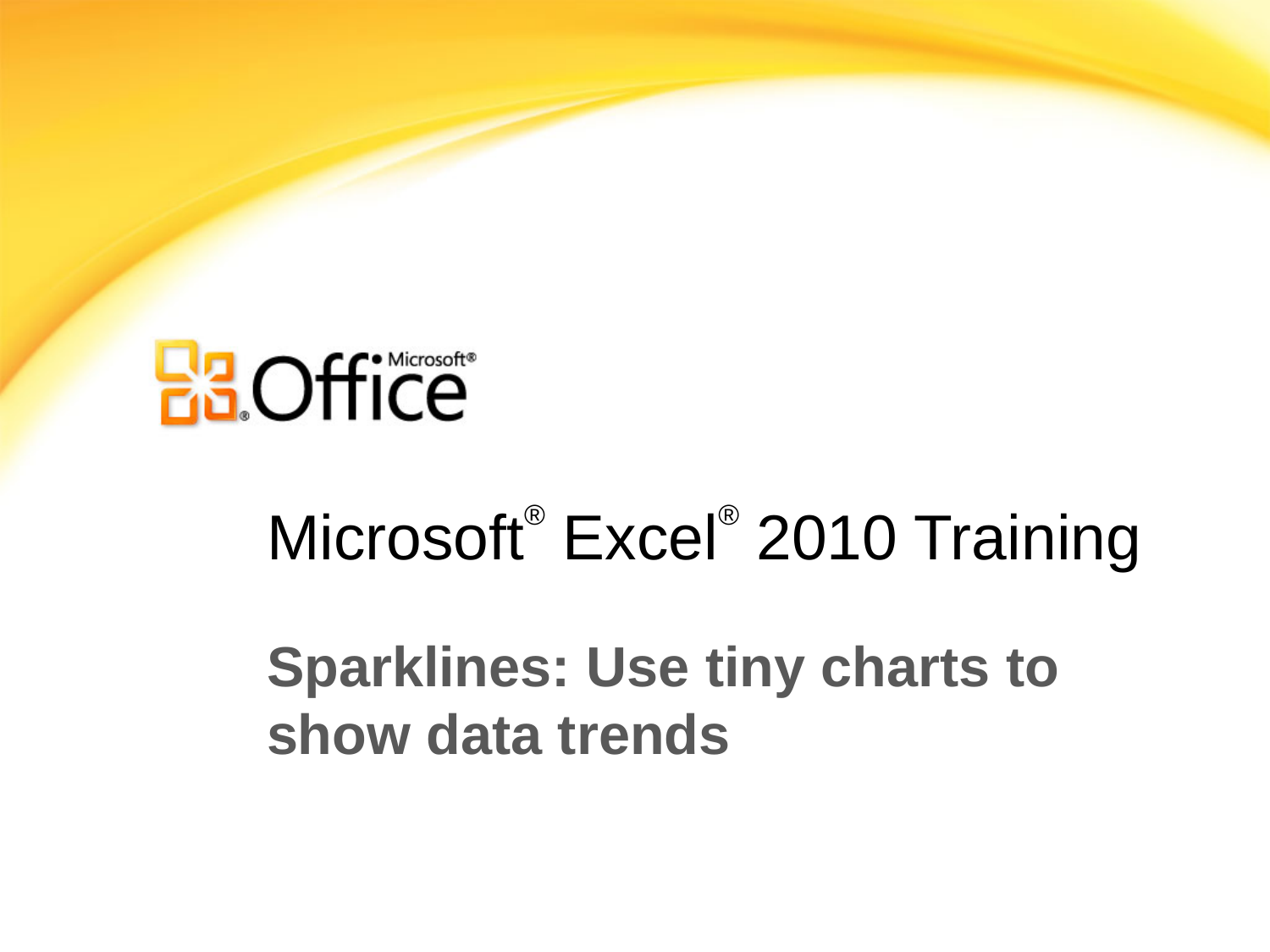

# Microsoft® Excel® 2010 Training
Sparklines: Use tiny charts to show data trends